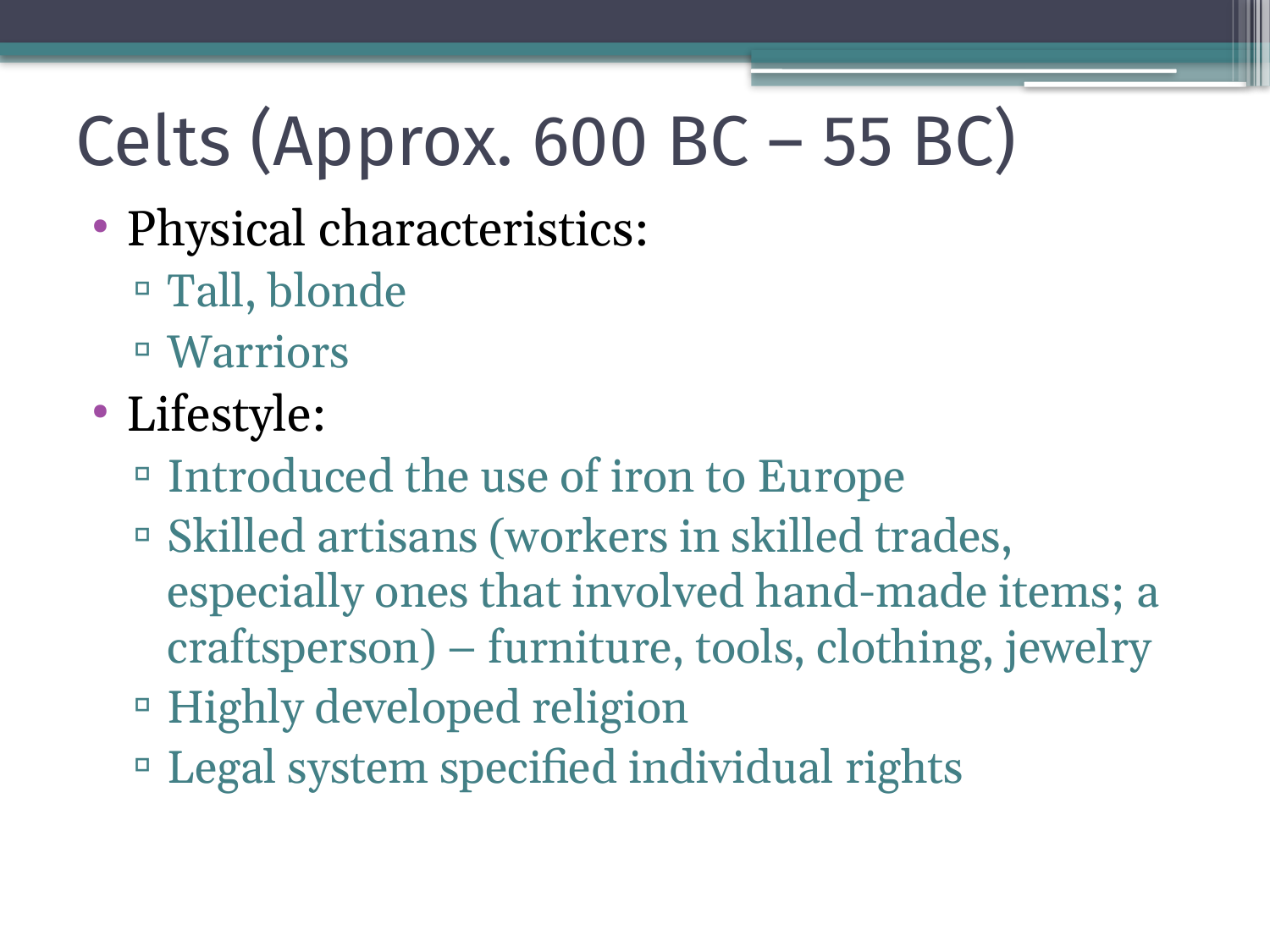

# Celts (Approx. 600 BC – 55 BC)
Physical characteristics:
Tall, blonde
Warriors
Lifestyle:
Introduced the use of iron to Europe
Skilled artisans (workers in skilled trades, especially ones that involved hand-made items; a craftsperson) – furniture, tools, clothing, jewelry
Highly developed religion
Legal system specified individual rights